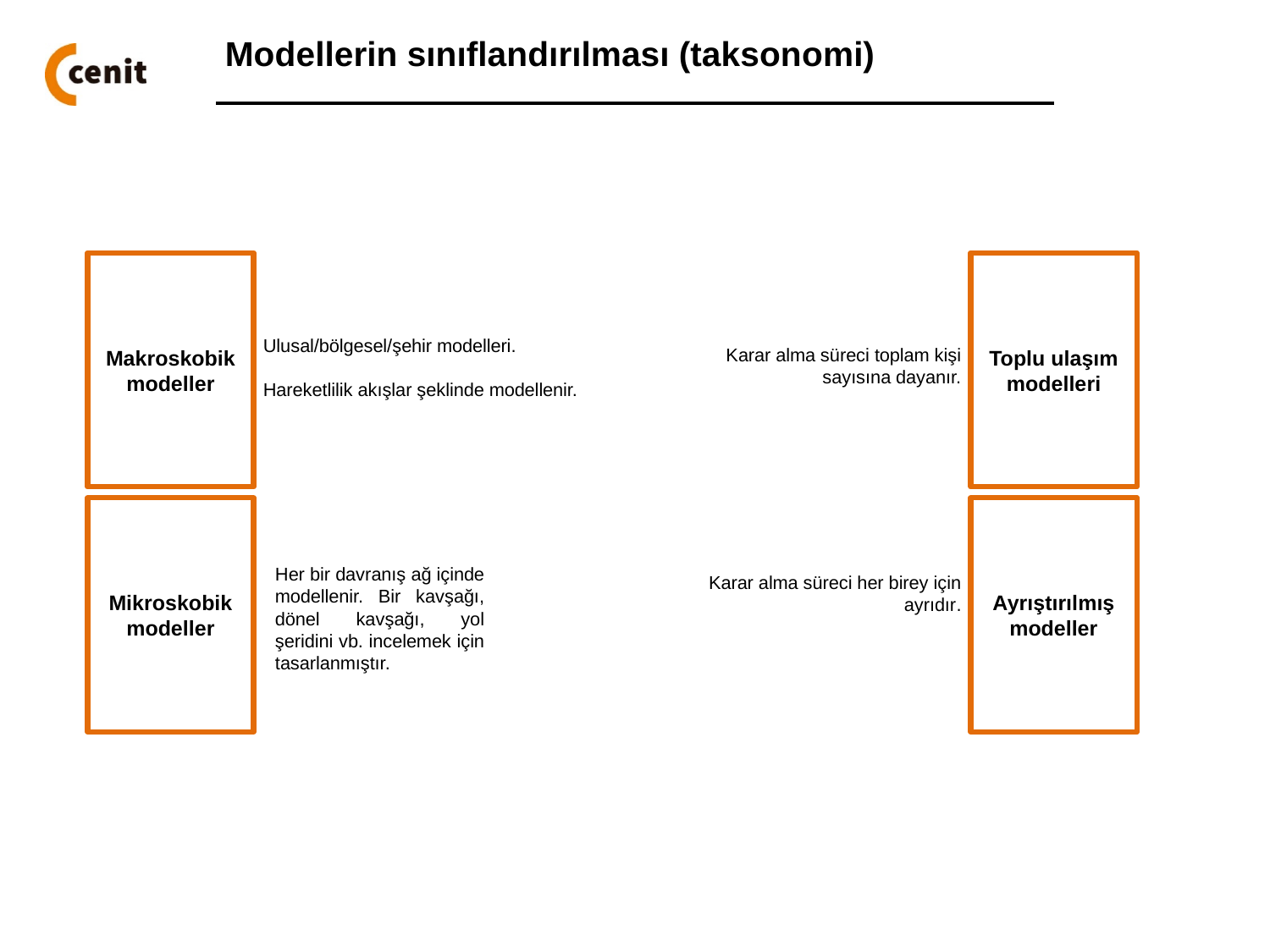

Modellerin sınıflandırılması (taksonomi)
Makroskobik modeller
Toplu ulaşım modelleri
Ulusal/bölgesel/şehir modelleri.

Hareketlilik akışlar şeklinde modellenir.
Karar alma süreci toplam kişi sayısına dayanır.
Mikroskobik modeller
Ayrıştırılmış modeller
Her bir davranış ağ içinde modellenir. Bir kavşağı, dönel kavşağı, yol şeridini vb. incelemek için tasarlanmıştır.
Karar alma süreci her birey için ayrıdır.